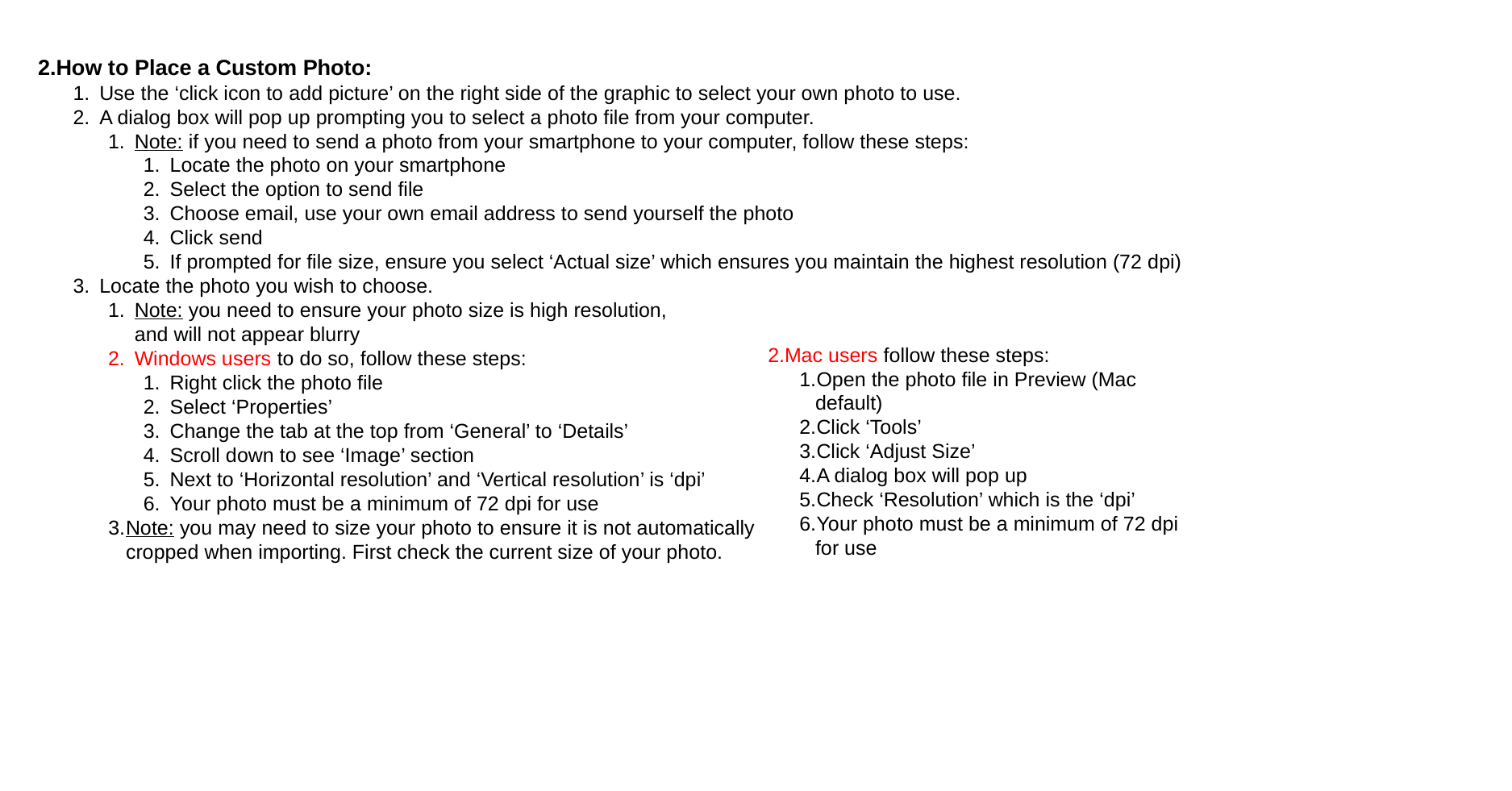

How to Place a Custom Photo:
Use the ‘click icon to add picture’ on the right side of the graphic to select your own photo to use.
A dialog box will pop up prompting you to select a photo file from your computer.
Note: if you need to send a photo from your smartphone to your computer, follow these steps:
Locate the photo on your smartphone
Select the option to send file
Choose email, use your own email address to send yourself the photo
Click send
If prompted for file size, ensure you select ‘Actual size’ which ensures you maintain the highest resolution (72 dpi)
Locate the photo you wish to choose.
Note: you need to ensure your photo size is high resolution,
and will not appear blurry
Windows users to do so, follow these steps:
Right click the photo file
Select ‘Properties’
Change the tab at the top from ‘General’ to ‘Details’
Scroll down to see ‘Image’ section
Next to ‘Horizontal resolution’ and ‘Vertical resolution’ is ‘dpi’
Your photo must be a minimum of 72 dpi for use
Note: you may need to size your photo to ensure it is not automatically
cropped when importing. First check the current size of your photo.

Mac users follow these steps:
Open the photo file in Preview (Mac default)
Click ‘Tools’
Click ‘Adjust Size’
A dialog box will pop up
Check ‘Resolution’ which is the ‘dpi’
Your photo must be a minimum of 72 dpi for use